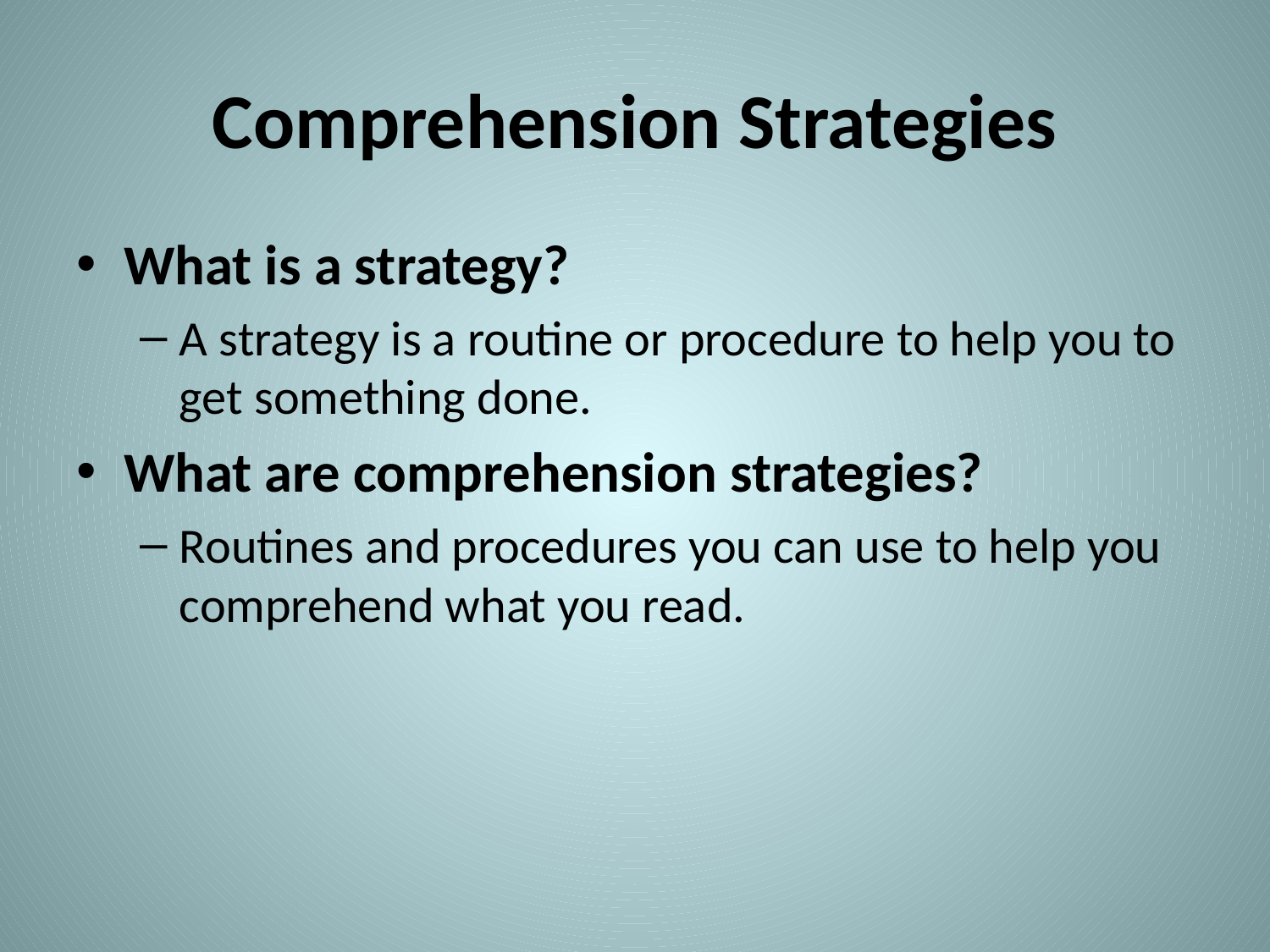

# Comprehension Strategies
What is a strategy?
A strategy is a routine or procedure to help you to get something done.
What are comprehension strategies?
Routines and procedures you can use to help you comprehend what you read.